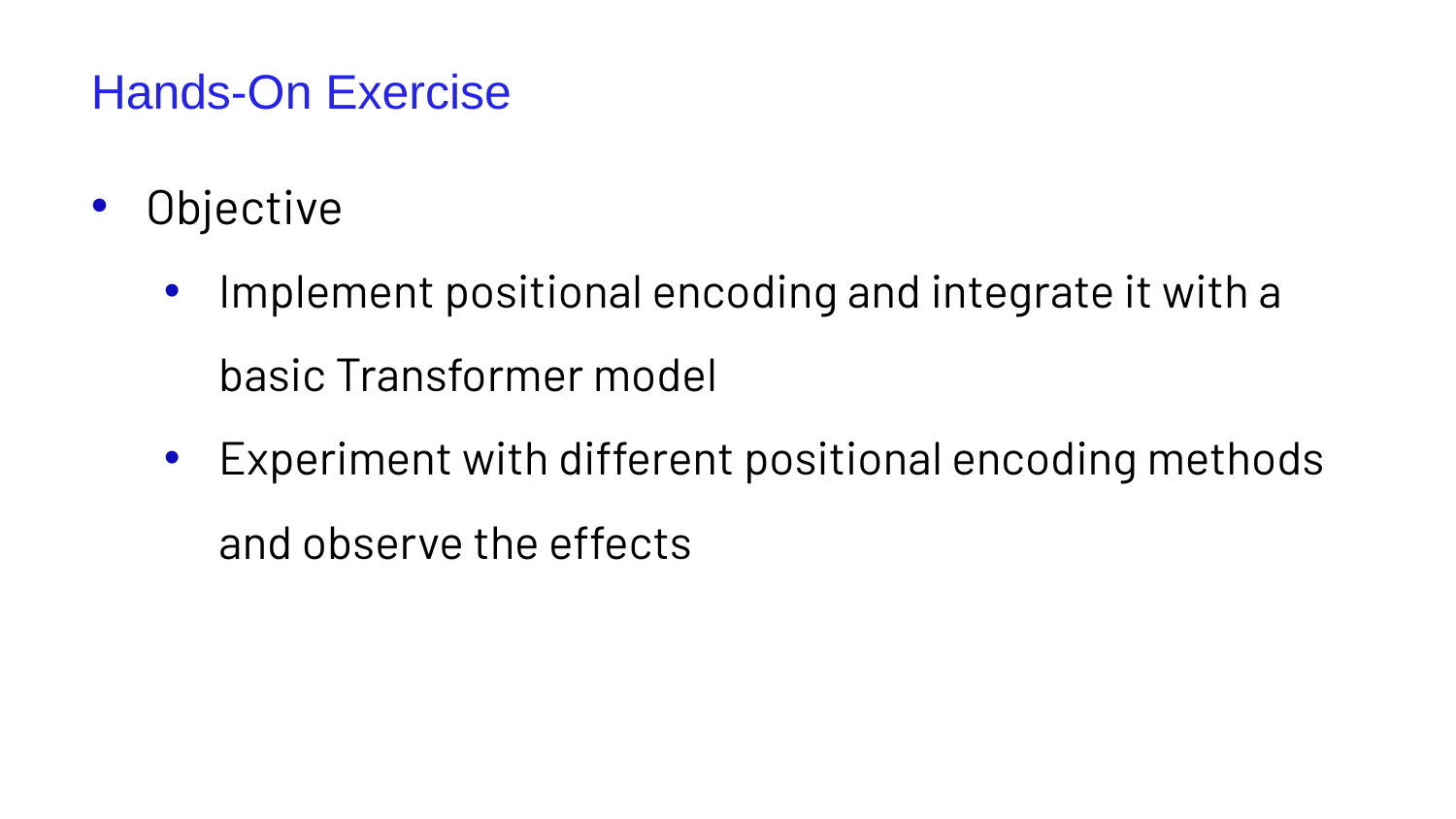

Hands-On Exercise
Objective
Implement positional encoding and integrate it with a basic Transformer model
Experiment with different positional encoding methods and observe the effects